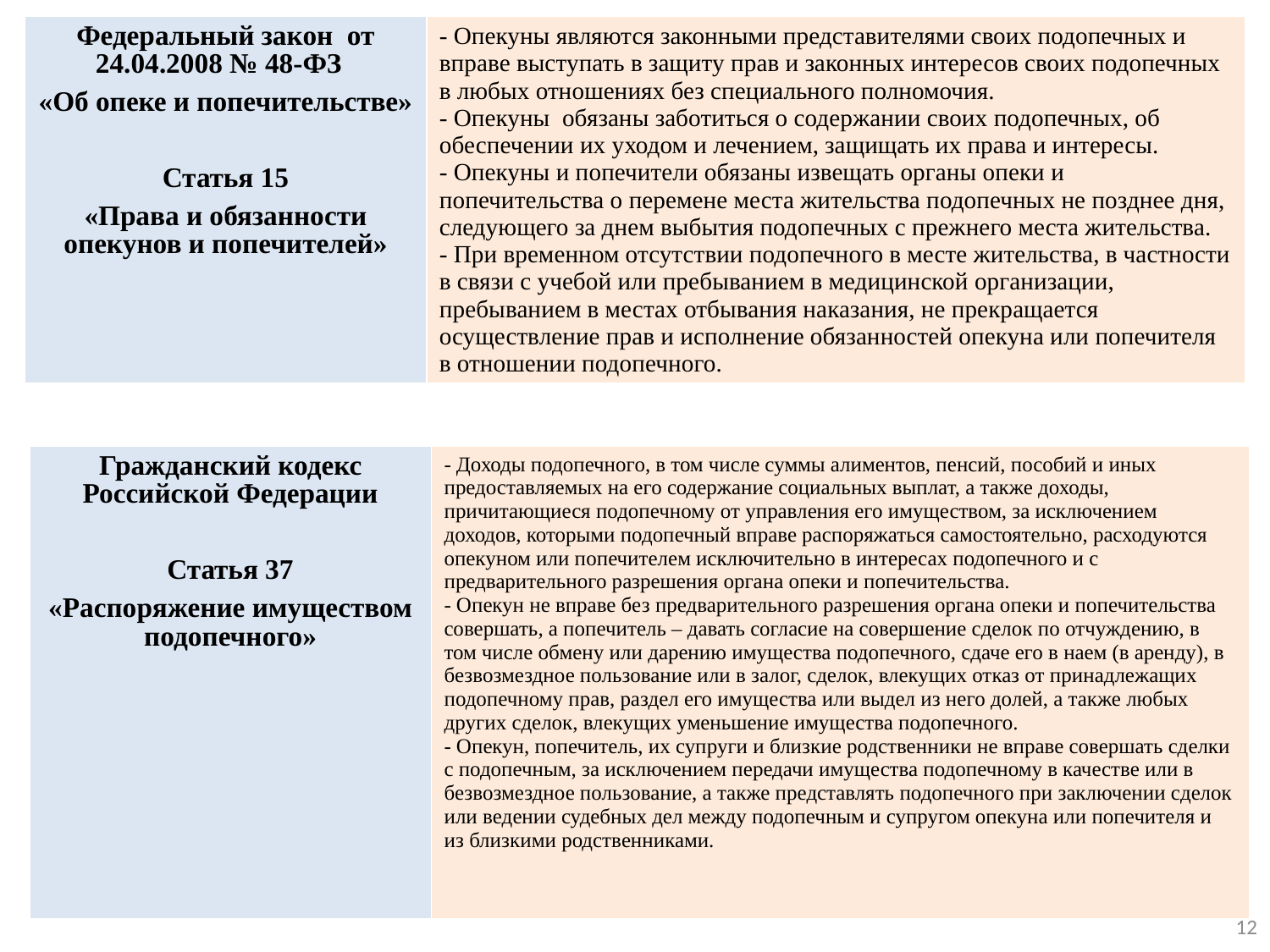

| Федеральный закон от 24.04.2008 № 48-ФЗ «Об опеке и попечительстве» Статья 15 «Права и обязанности опекунов и попечителей» | - Опекуны являются законными представителями своих подопечных и вправе выступать в защиту прав и законных интересов своих подопечных в любых отношениях без специального полномочия. - Опекуны  обязаны заботиться о содержании своих подопечных, об обеспечении их уходом и лечением, защищать их права и интересы. - Опекуны и попечители обязаны извещать органы опеки и попечительства о перемене места жительства подопечных не позднее дня, следующего за днем выбытия подопечных с прежнего места жительства. - При временном отсутствии подопечного в месте жительства, в частности в связи с учебой или пребыванием в медицинской организации, пребыванием в местах отбывания наказания, не прекращается осуществление прав и исполнение обязанностей опекуна или попечителя в отношении подопечного. |
| --- | --- |
| Гражданский кодекс Российской Федерации Статья 37 «Распоряжение имуществом подопечного» | - Доходы подопечного, в том числе суммы алиментов, пенсий, пособий и иных предоставляемых на его содержание социальных выплат, а также доходы, причитающиеся подопечному от управления его имуществом, за исключением доходов, которыми подопечный вправе распоряжаться самостоятельно, расходуются опекуном или попечителем исключительно в интересах подопечного и с предварительного разрешения органа опеки и попечительства. - Опекун не вправе без предварительного разрешения органа опеки и попечительства совершать, а попечитель – давать согласие на совершение сделок по отчуждению, в том числе обмену или дарению имущества подопечного, сдаче его в наем (в аренду), в безвозмездное пользование или в залог, сделок, влекущих отказ от принадлежащих подопечному прав, раздел его имущества или выдел из него долей, а также любых других сделок, влекущих уменьшение имущества подопечного. - Опекун, попечитель, их супруги и близкие родственники не вправе совершать сделки с подопечным, за исключением передачи имущества подопечному в качестве или в безвозмездное пользование, а также представлять подопечного при заключении сделок или ведении судебных дел между подопечным и супругом опекуна или попечителя и из близкими родственниками. |
| --- | --- |
Распоряжение имуществом подопечного

12